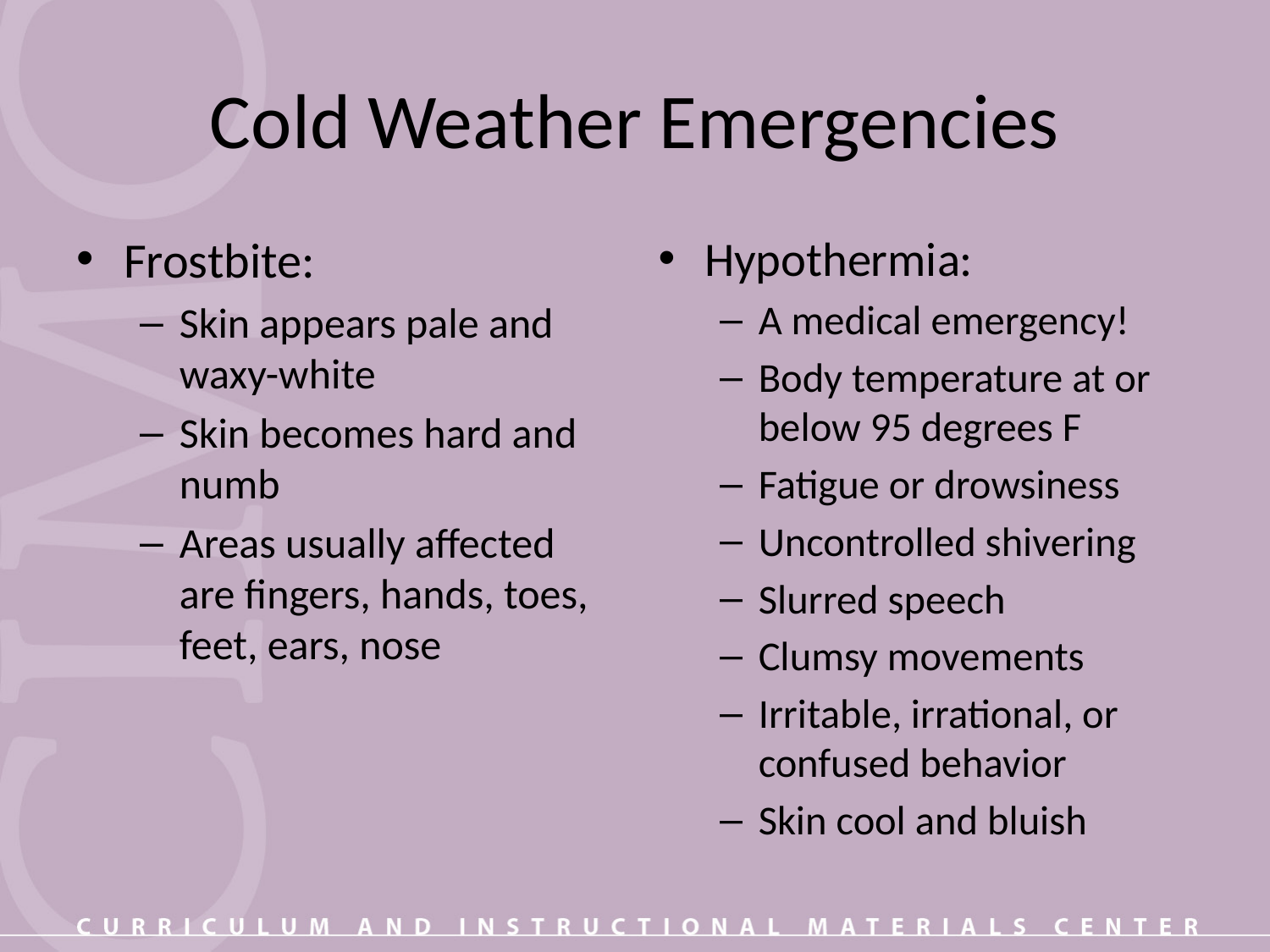

# Cold Weather Emergencies
Frostbite:
Skin appears pale and waxy-white
Skin becomes hard and numb
Areas usually affected are fingers, hands, toes, feet, ears, nose
Hypothermia:
A medical emergency!
Body temperature at or below 95 degrees F
Fatigue or drowsiness
Uncontrolled shivering
Slurred speech
Clumsy movements
Irritable, irrational, or confused behavior
Skin cool and bluish